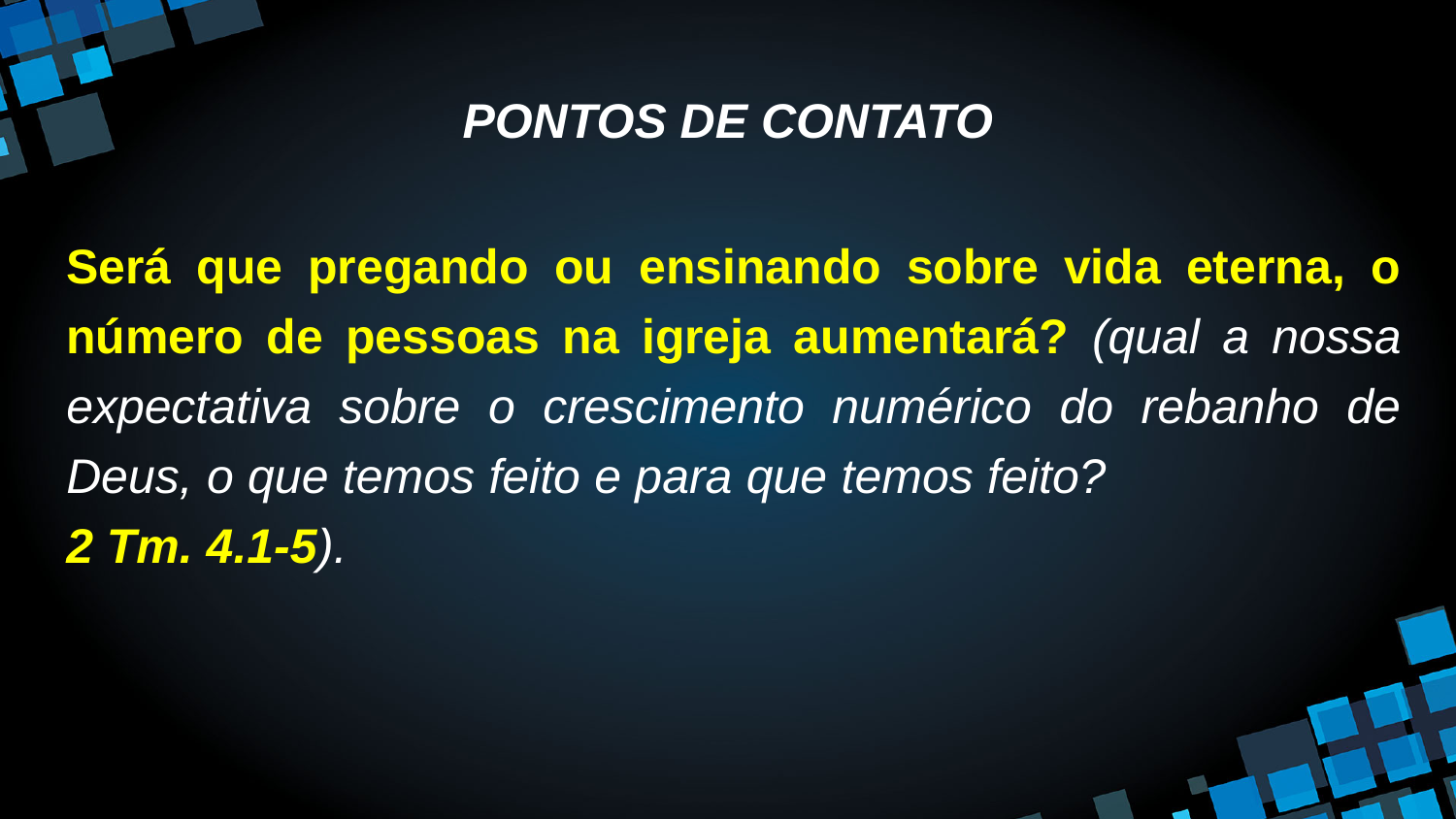

# PONTOS DE CONTATO
Será que pregando ou ensinando sobre vida eterna, o número de pessoas na igreja aumentará? (qual a nossa expectativa sobre o crescimento numérico do rebanho de Deus, o que temos feito e para que temos feito?                      2 Tm. 4.1-5).